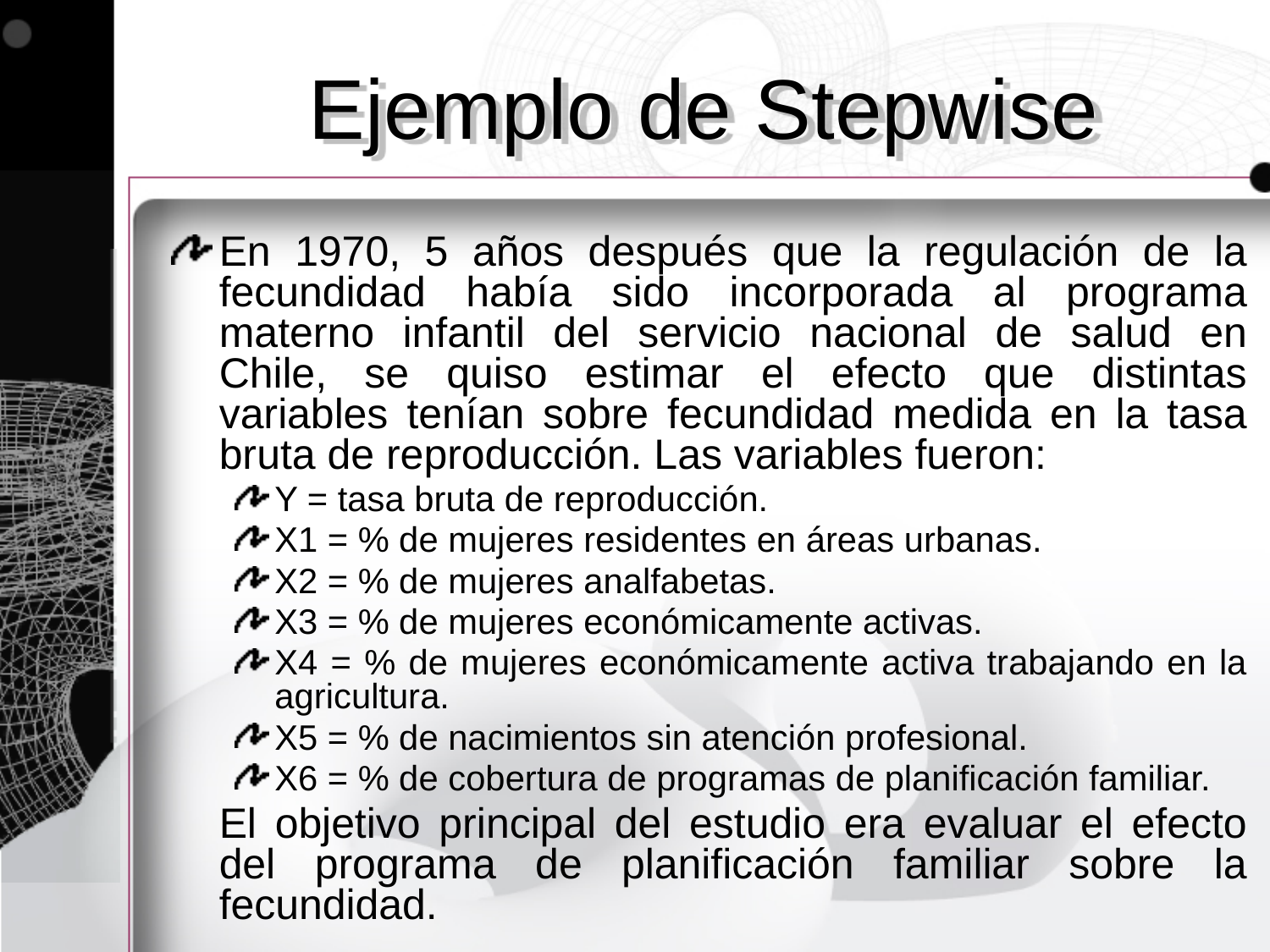

# Ejemplo de Stepwise

En 1970, 5 años después que la regulación de la fecundidad había sido incorporada al programa materno infantil del servicio nacional de salud en Chile, se quiso estimar el efecto que distintas variables tenían sobre fecundidad medida en la tasa bruta de reproducción. Las variables fueron:
Y = tasa bruta de reproducción.
X1 = % de mujeres residentes en áreas urbanas.
X2 = % de mujeres analfabetas.
X3 = % de mujeres económicamente activas.
X4 = % de mujeres económicamente activa trabajando en la agricultura.
X5 = % de nacimientos sin atención profesional.
X6 = % de cobertura de programas de planificación familiar.
	El objetivo principal del estudio era evaluar el efecto del programa de planificación familiar sobre la fecundidad.